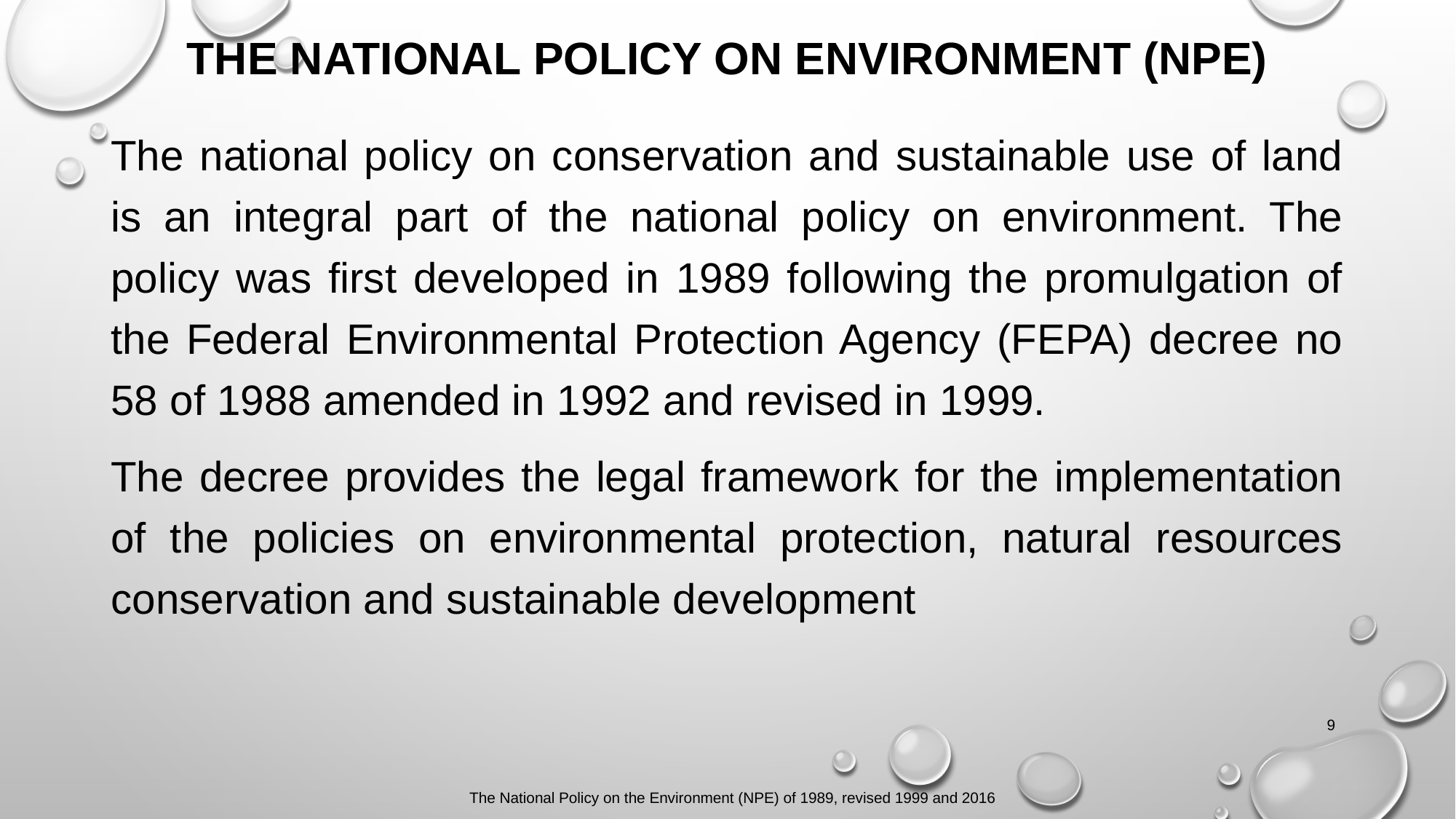

# The National Policy on environment (NPE)
The national policy on conservation and sustainable use of land is an integral part of the national policy on environment. The policy was first developed in 1989 following the promulgation of the Federal Environmental Protection Agency (FEPA) decree no 58 of 1988 amended in 1992 and revised in 1999.
The decree provides the legal framework for the implementation of the policies on environmental protection, natural resources conservation and sustainable development

9
The National Policy on the Environment (NPE) of 1989, revised 1999 and 2016